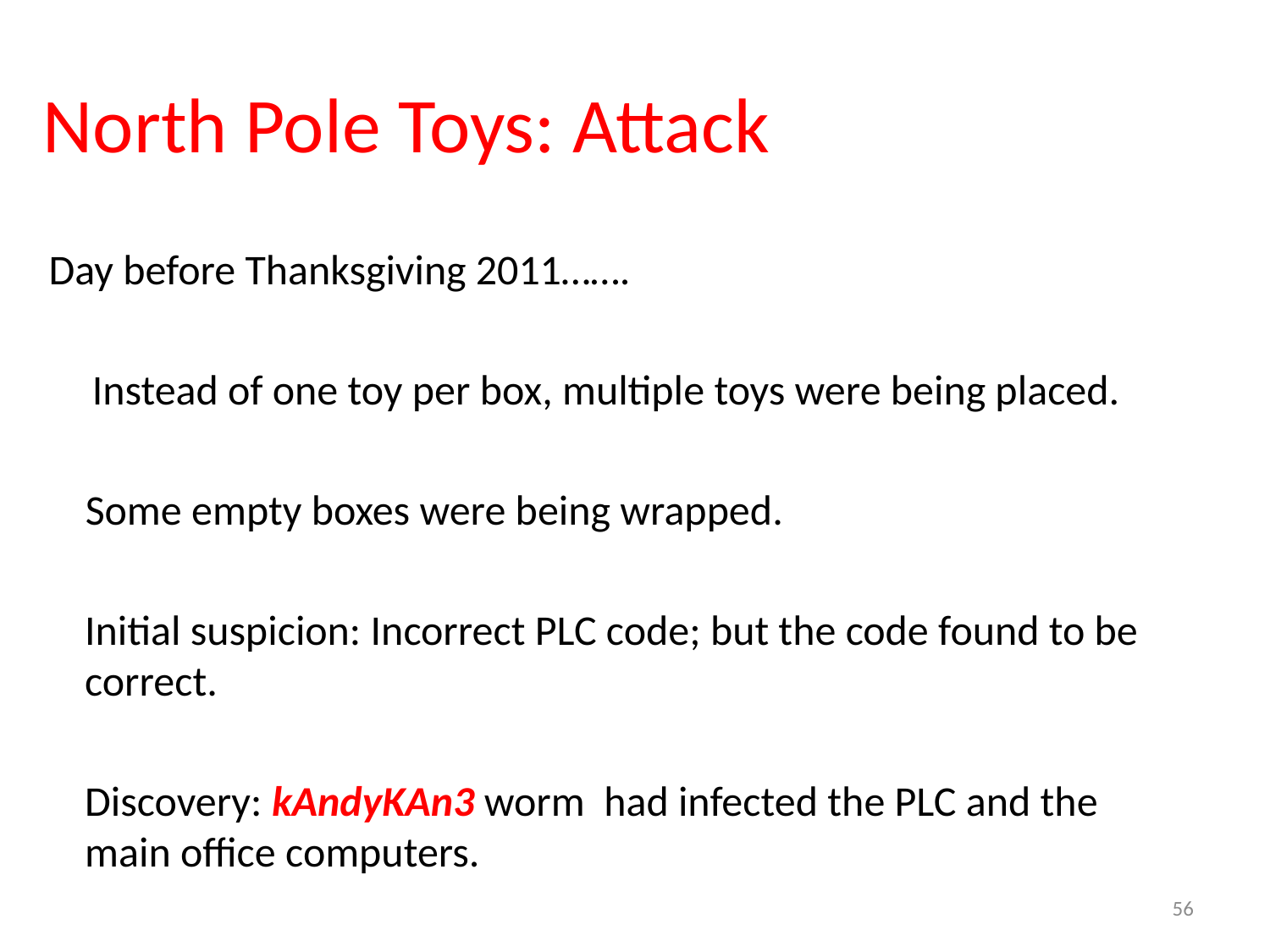

# North Pole Toys: Attack
Day before Thanksgiving 2011…….
Instead of one toy per box, multiple toys were being placed.
Some empty boxes were being wrapped.
Initial suspicion: Incorrect PLC code; but the code found to be correct.
Discovery: kAndyKAn3 worm  had infected the PLC and the main office computers.
56